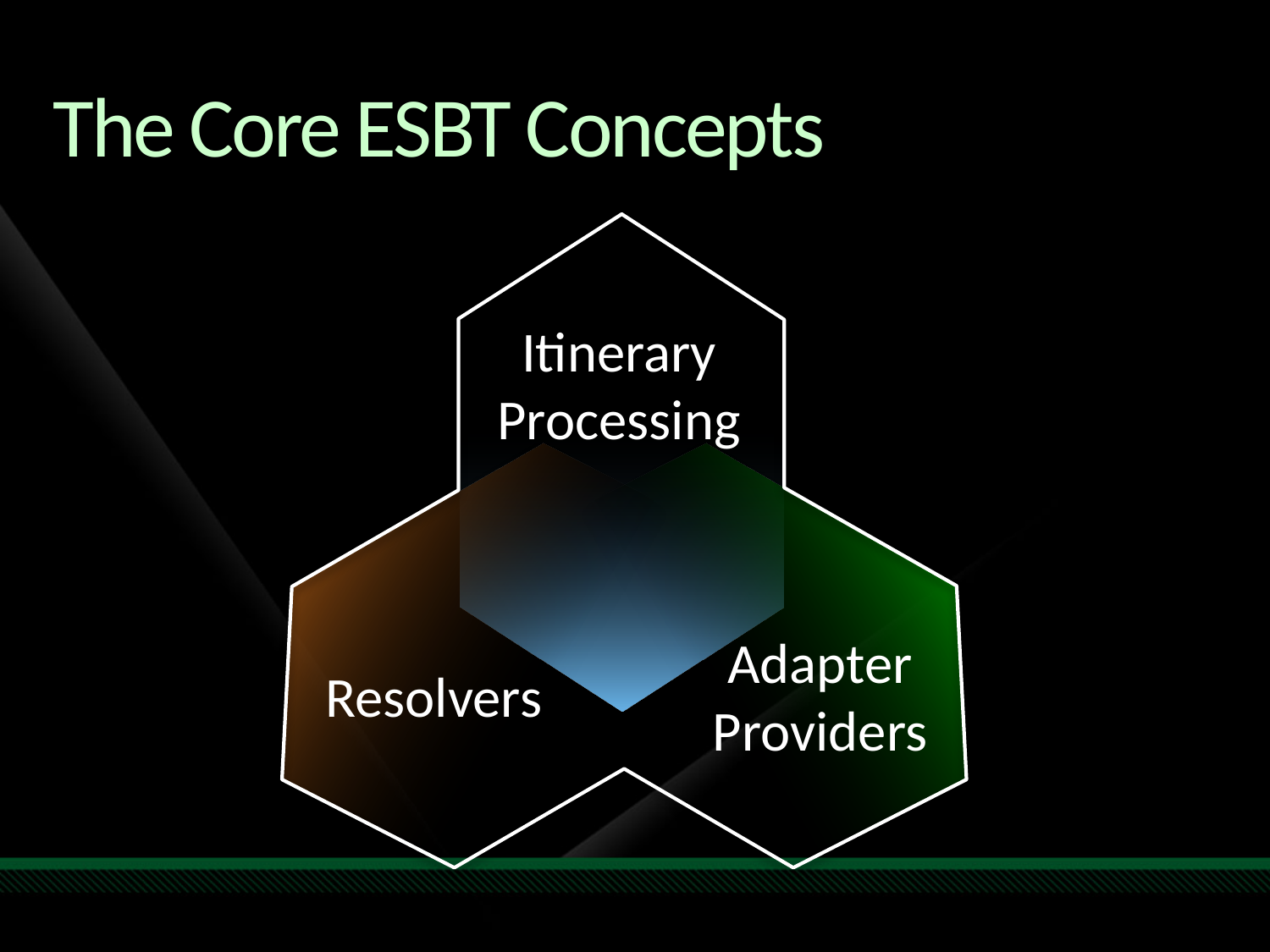

The Core ESBT Concepts

Itinerary
Processing

Resolvers
Adapter
Providers